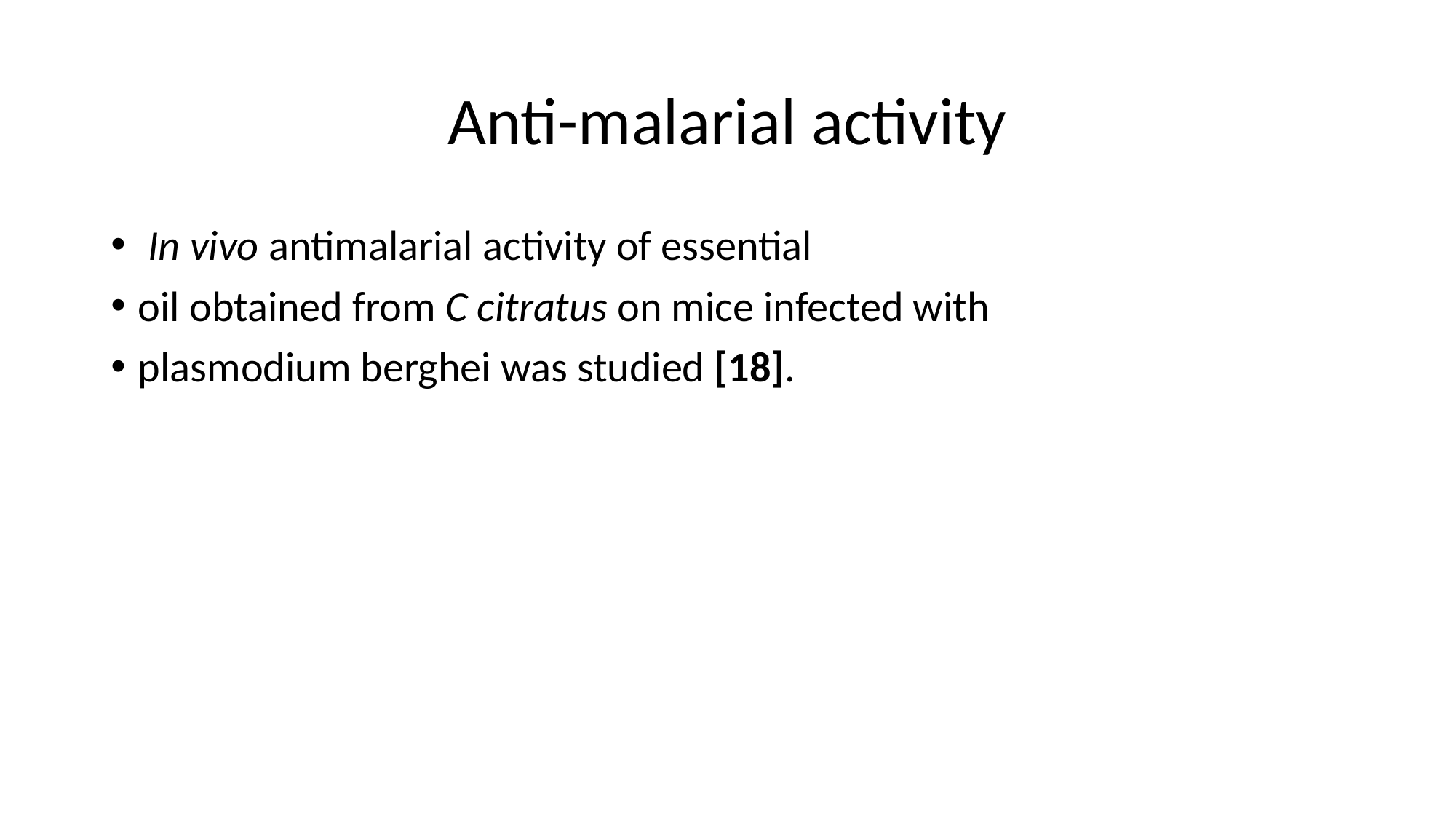

# Anti-malarial activity
 In vivo antimalarial activity of essential
oil obtained from C citratus on mice infected with
plasmodium berghei was studied [18].